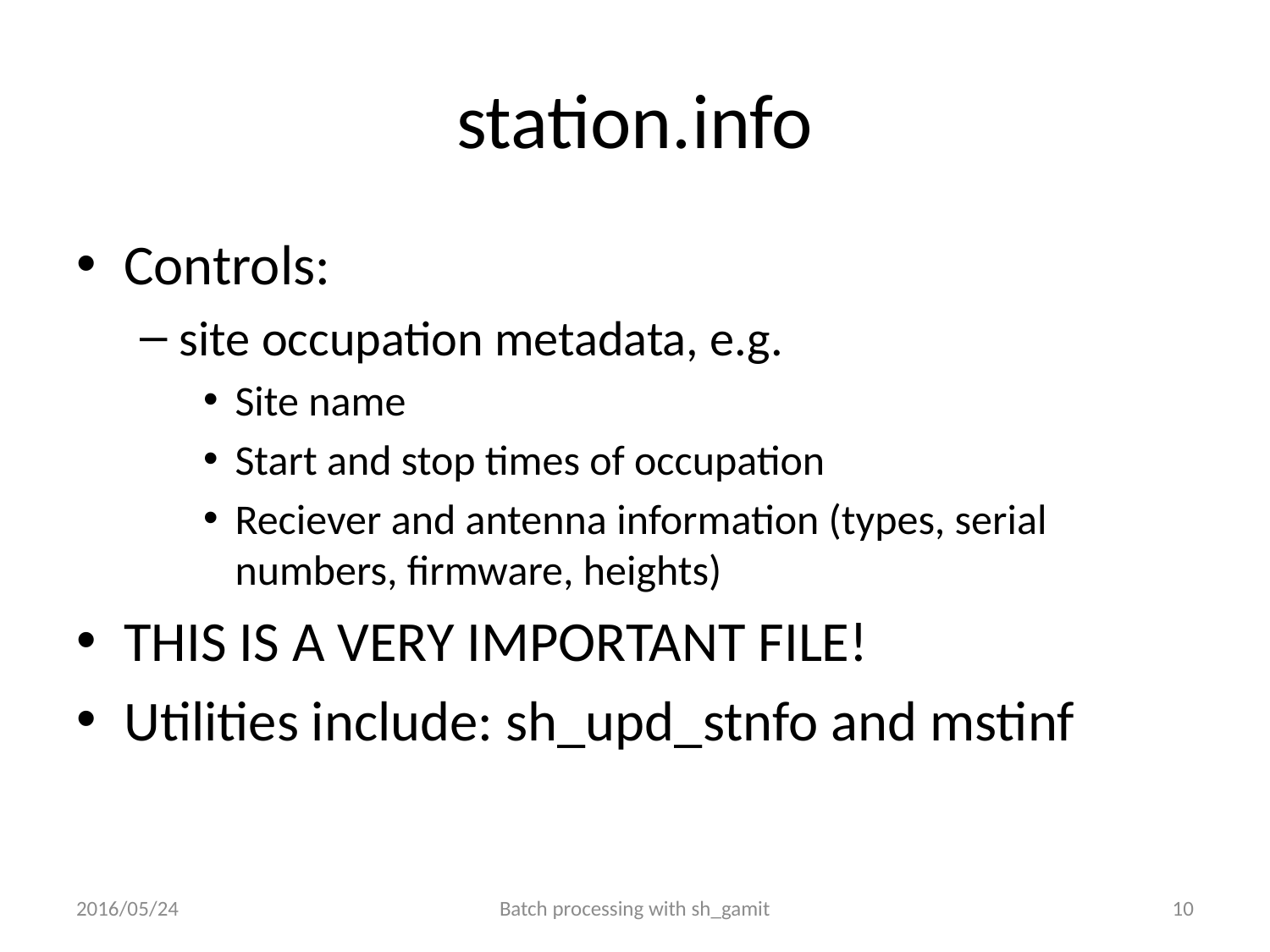

# station.info
Controls:
site occupation metadata, e.g.
Site name
Start and stop times of occupation
Reciever and antenna information (types, serial numbers, firmware, heights)
THIS IS A VERY IMPORTANT FILE!
Utilities include: sh_upd_stnfo and mstinf
2016/05/24
Batch processing with sh_gamit
10